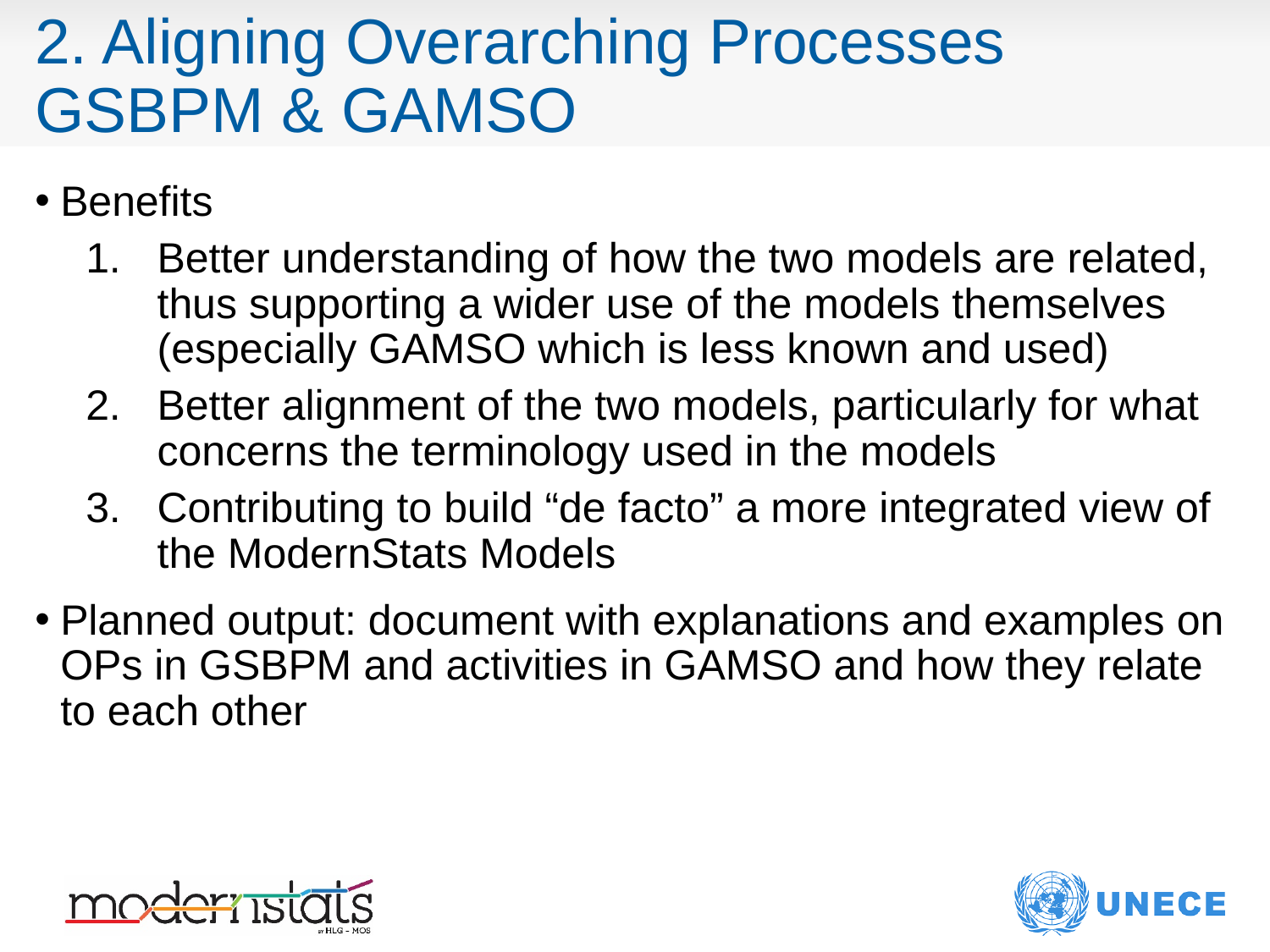

# 2. Aligning Overarching Processes GSBPM & GAMSO
Benefits
Better understanding of how the two models are related, thus supporting a wider use of the models themselves (especially GAMSO which is less known and used)
Better alignment of the two models, particularly for what concerns the terminology used in the models
Contributing to build “de facto” a more integrated view of the ModernStats Models
Planned output: document with explanations and examples on OPs in GSBPM and activities in GAMSO and how they relate to each other